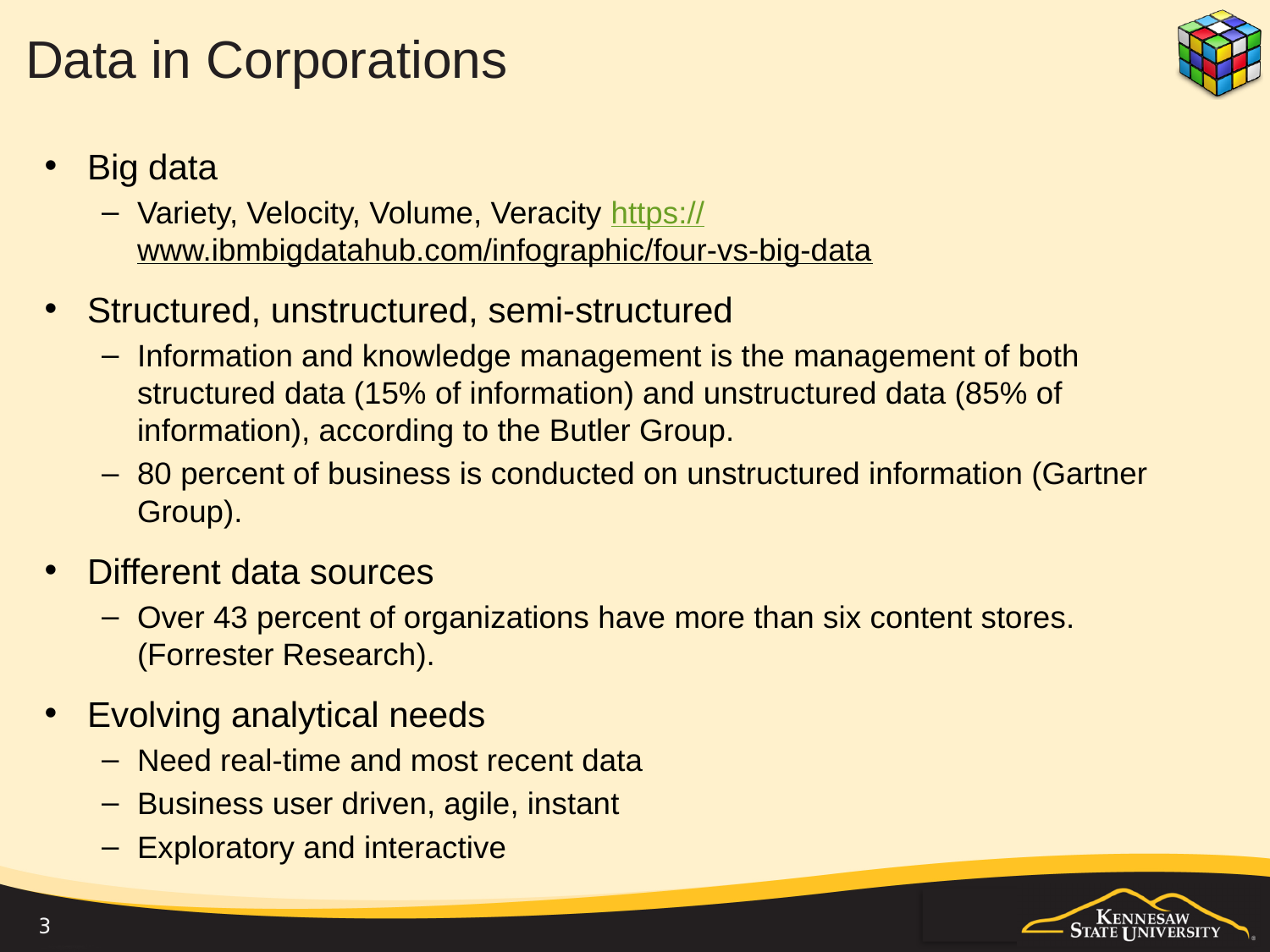

# Data in Corporations
Big data
Variety, Velocity, Volume, Veracity https://www.ibmbigdatahub.com/infographic/four-vs-big-data
Structured, unstructured, semi-structured
Information and knowledge management is the management of both structured data (15% of information) and unstructured data (85% of information), according to the Butler Group.
80 percent of business is conducted on unstructured information (Gartner Group).
Different data sources
Over 43 percent of organizations have more than six content stores. (Forrester Research).
Evolving analytical needs
Need real-time and most recent data
Business user driven, agile, instant
Exploratory and interactive
3